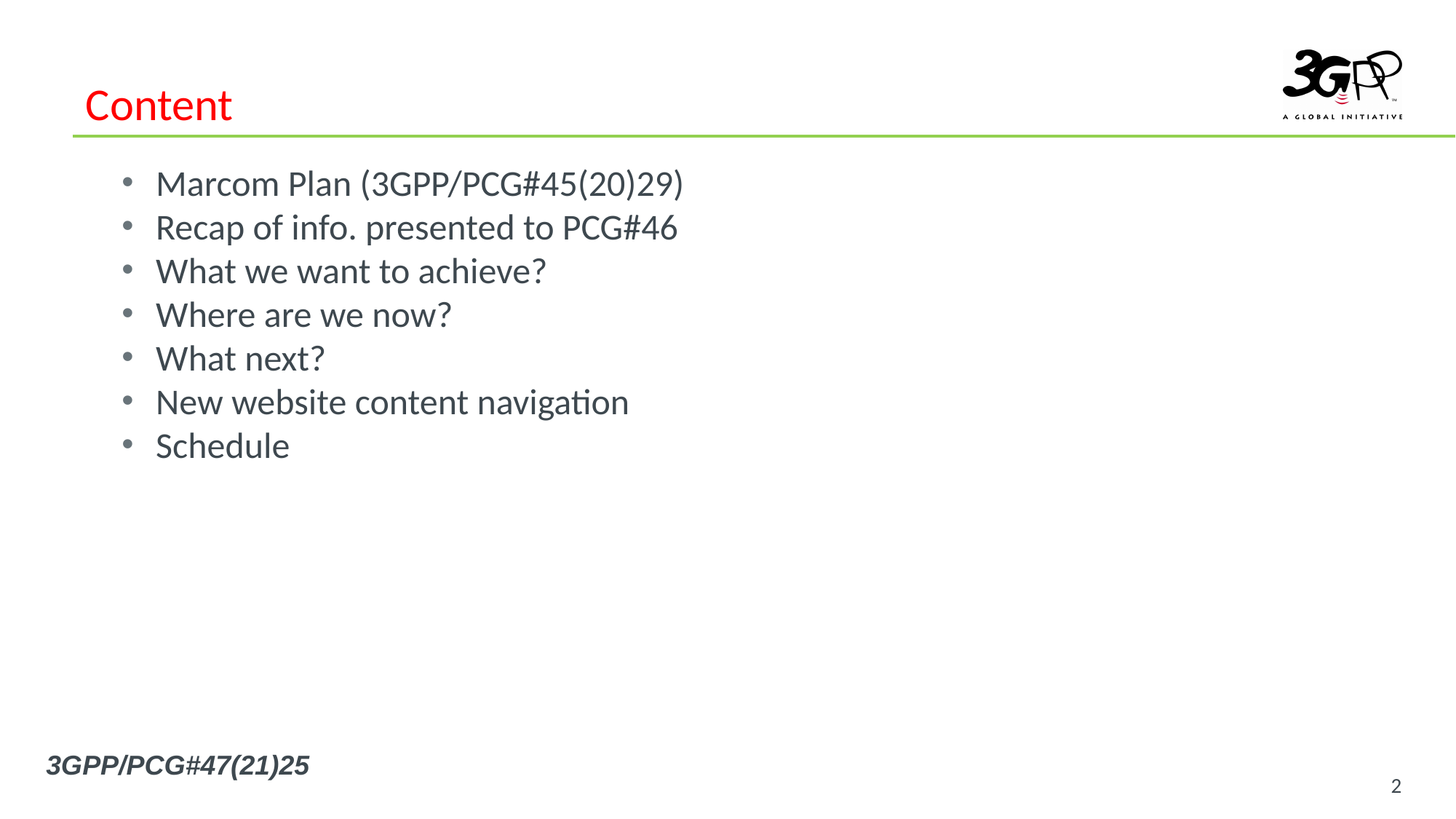

# Content
Marcom Plan (3GPP/PCG#45(20)29)
Recap of info. presented to PCG#46
What we want to achieve?
Where are we now?
What next?
New website content navigation
Schedule